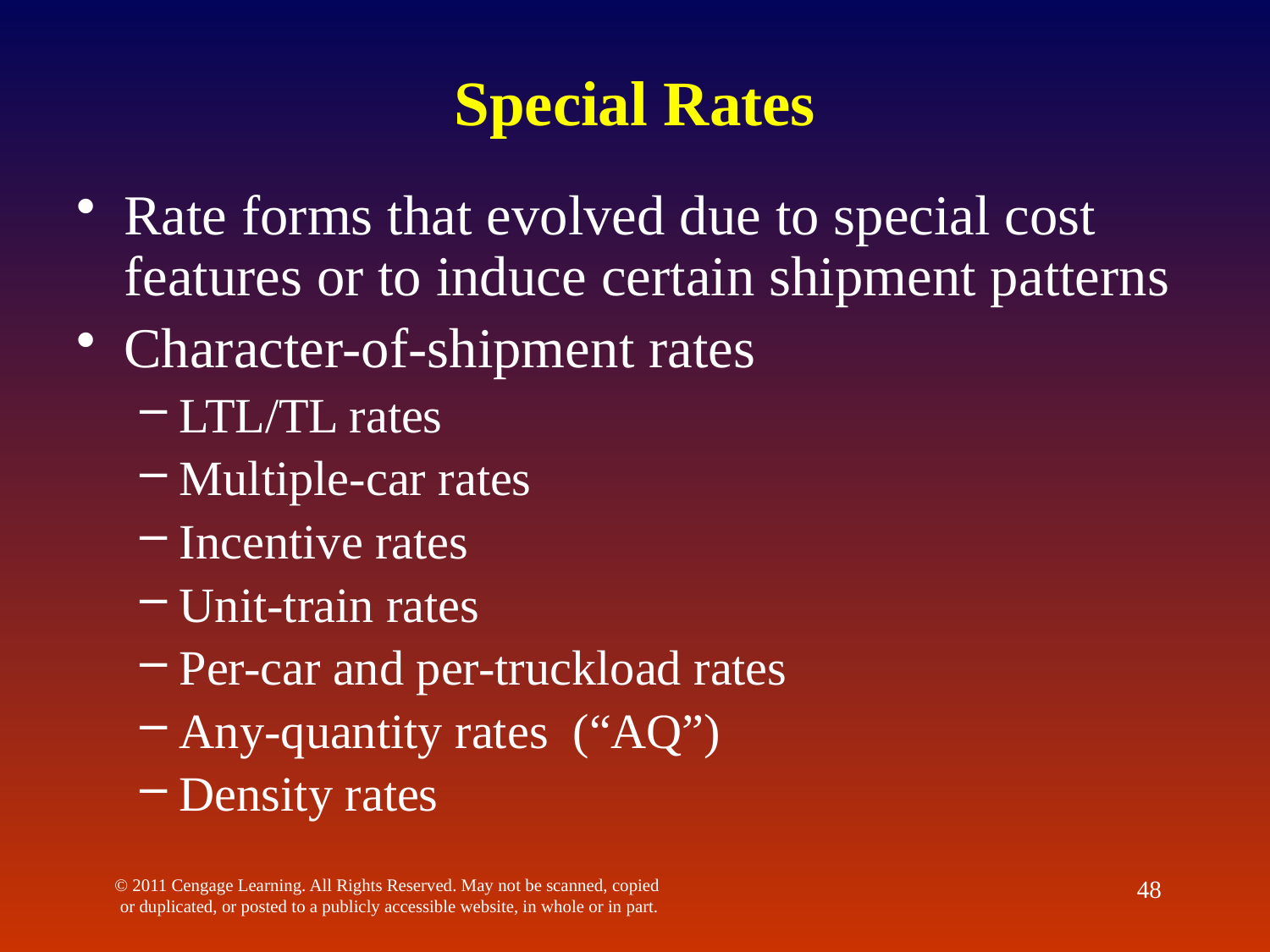

# Special Rates
Rate forms that evolved due to special cost features or to induce certain shipment patterns
Character-of-shipment rates
LTL/TL rates
Multiple-car rates
Incentive rates
Unit-train rates
Per-car and per-truckload rates
Any-quantity rates  (“AQ”)
Density rates
© 2011 Cengage Learning. All Rights Reserved. May not be scanned, copied   or duplicated, or posted to a publicly accessible website, in whole or in part.
48